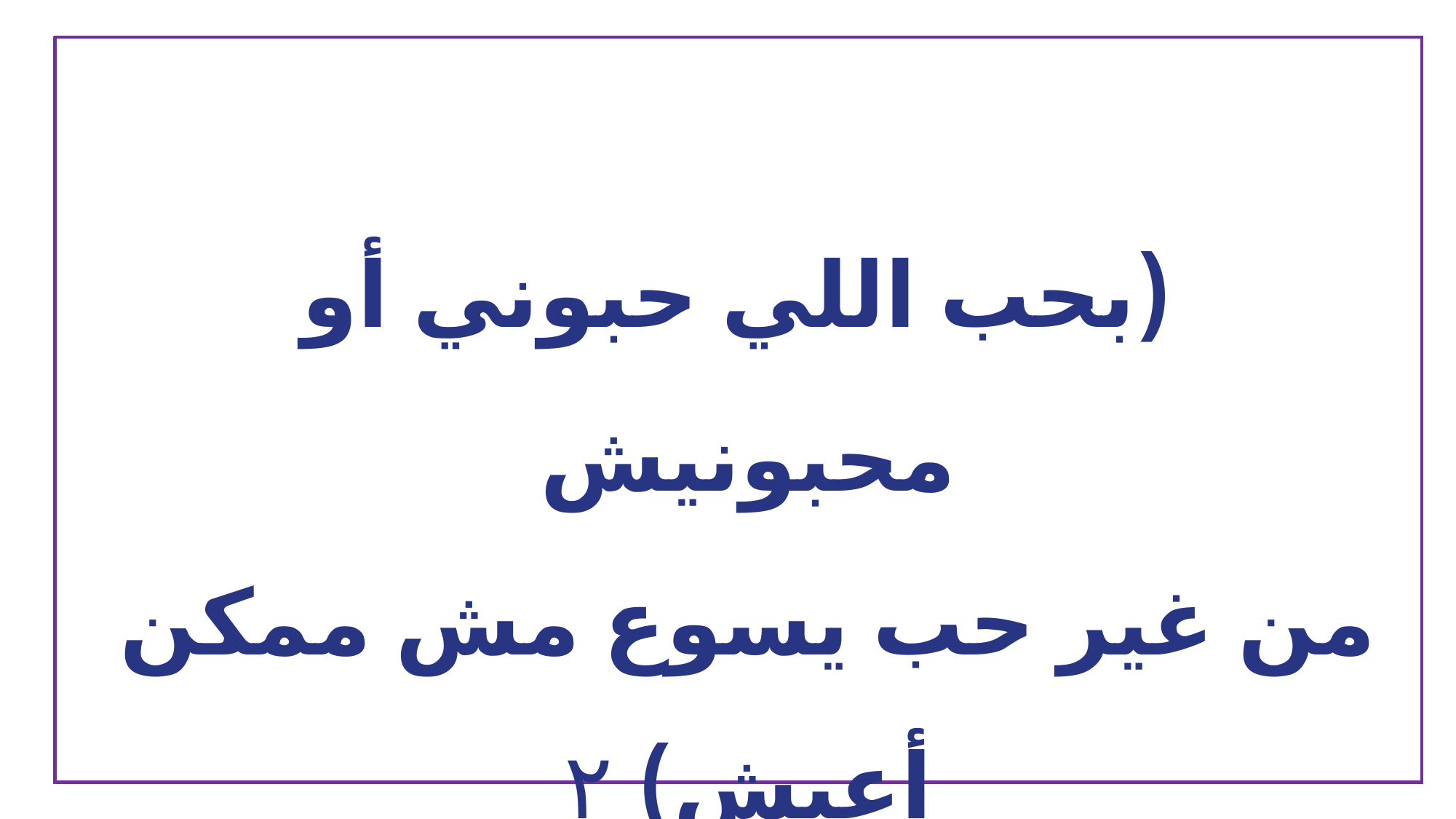

(بحب اللي حبوني أو محبونيش
من غير حب يسوع مش ممكن أعيش) ٢